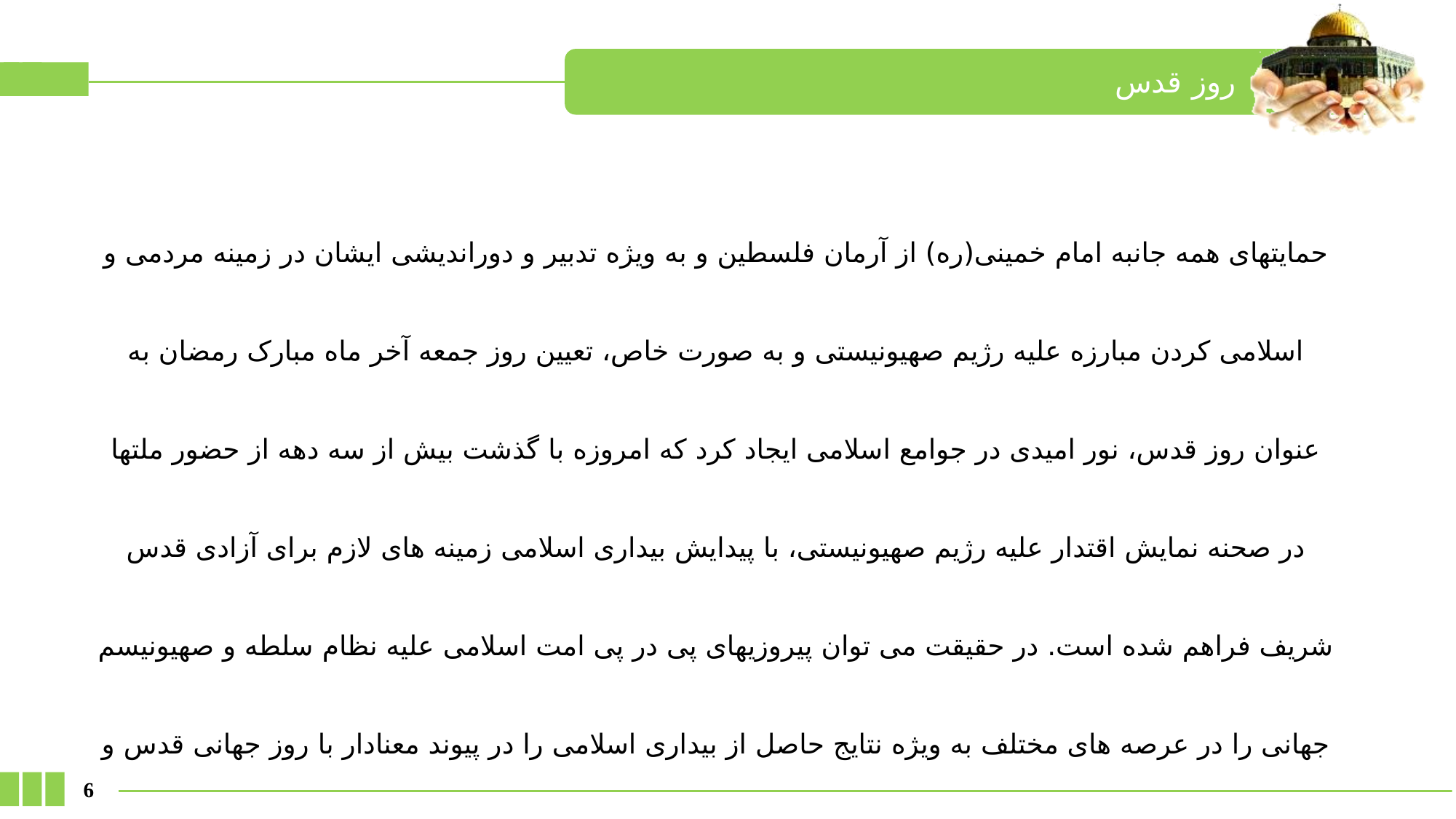

روز قدس
حمایتهای همه جانبه امام خمینی(ره) از آرمان فلسطین و به ویژه تدبیر و دوراندیشی ایشان در زمینه مردمی و اسلامی کردن مبارزه علیه رژیم صهیونیستی و به صورت خاص، تعیین روز جمعه آخر ماه مبارک رمضان به عنوان روز قدس، نور امیدی در جوامع اسلامی ایجاد کرد که امروزه با گذشت بیش از سه دهه از حضور ملتها در صحنه نمایش اقتدار علیه رژیم صهیونیستی، با پیدایش بیداری اسلامی زمینه های لازم برای آزادی قدس شریف فراهم شده است. در حقیقت می توان پیروزیهای پی در پی امت اسلامی علیه نظام سلطه و صهیونیسم جهانی را در عرصه های مختلف به ویژه نتایج حاصل از بیداری اسلامی را در پیوند معنادار با روز جهانی قدس و آثار آن جستجو کرد.